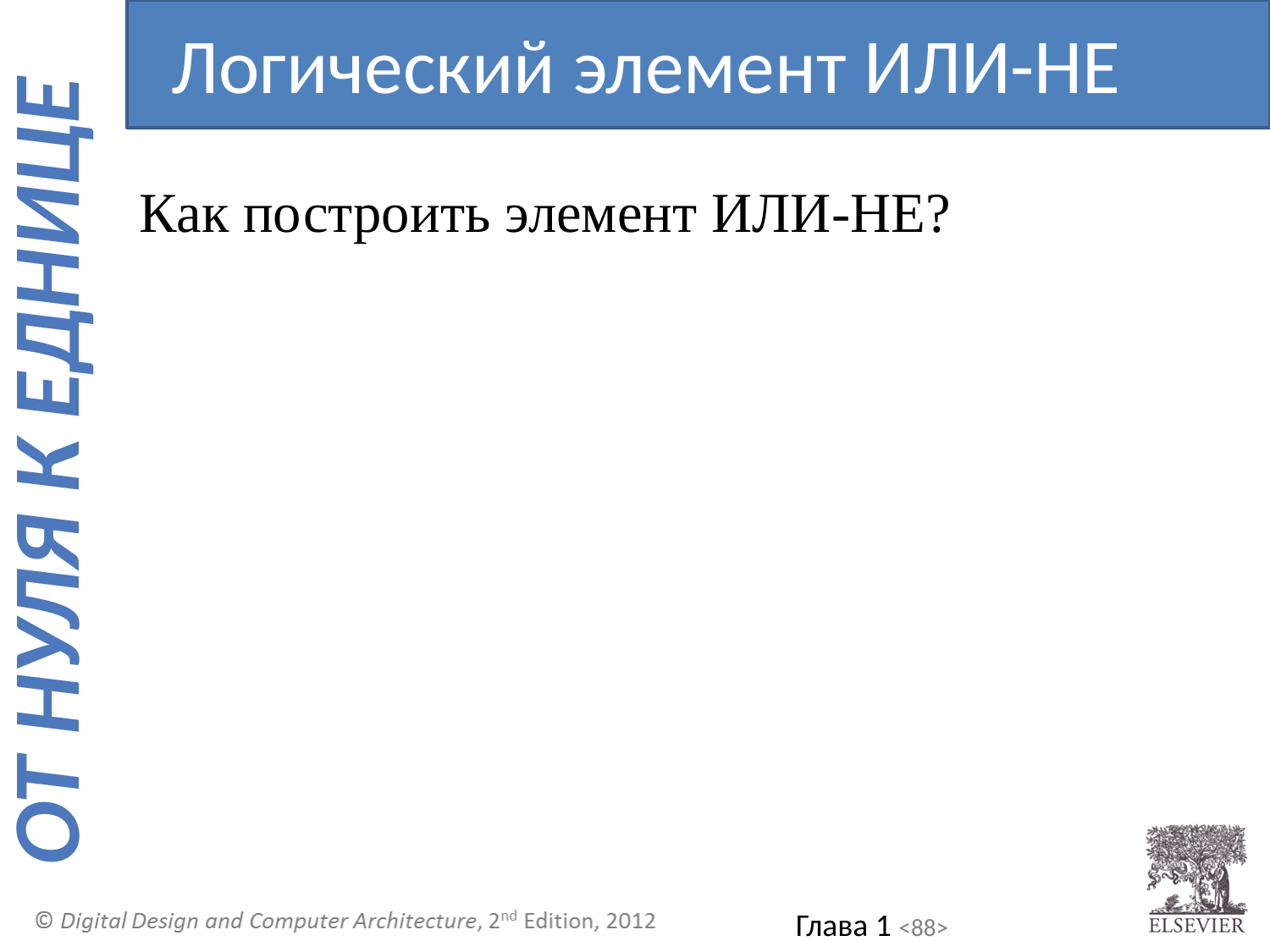

Логический элемент ИЛИ-НЕ

Как построить элемент ИЛИ-НЕ?